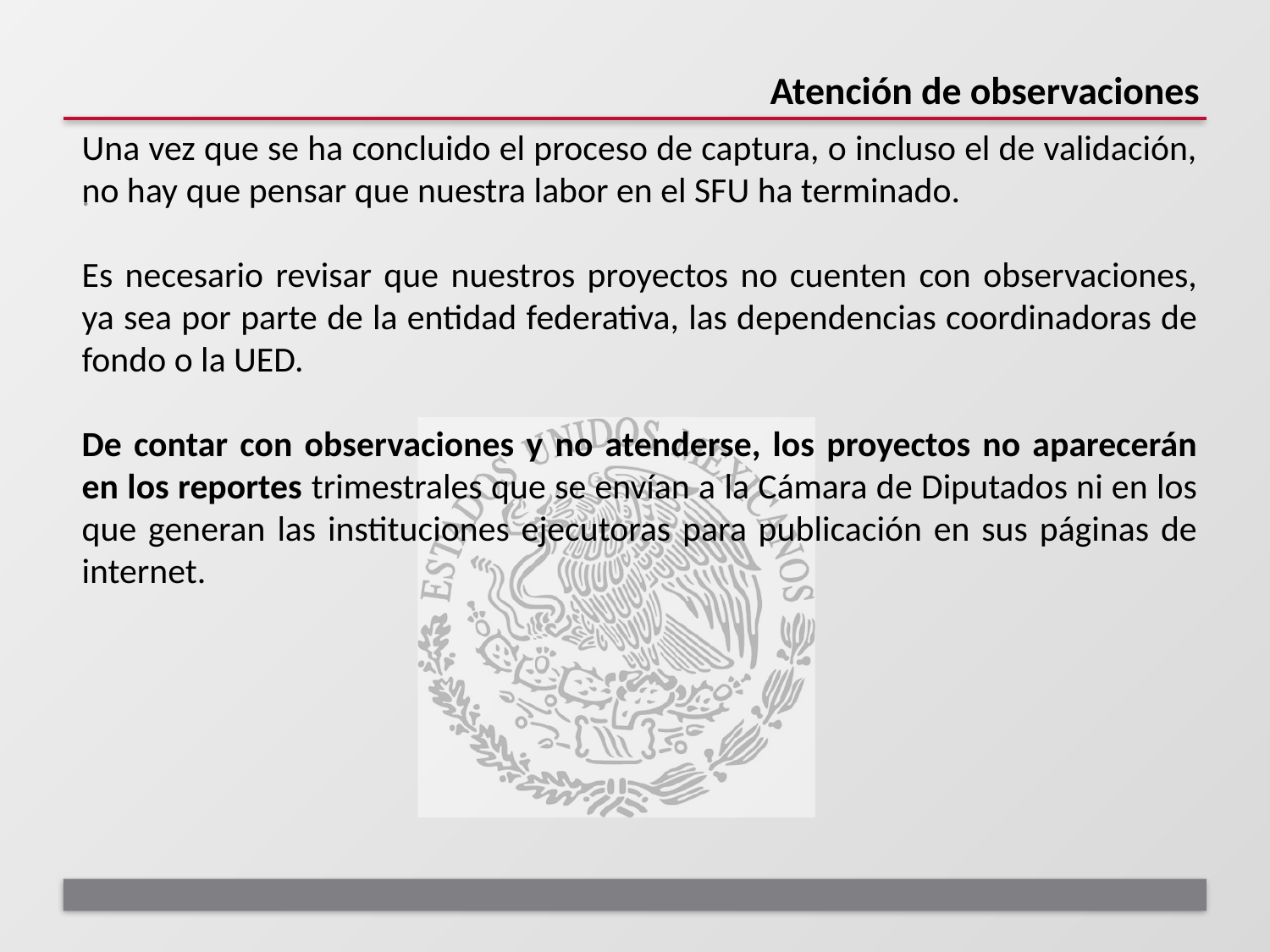

Atención de observaciones
Una vez que se ha concluido el proceso de captura, o incluso el de validación, no hay que pensar que nuestra labor en el SFU ha terminado.

Es necesario revisar que nuestros proyectos no cuenten con observaciones, ya sea por parte de la entidad federativa, las dependencias coordinadoras de fondo o la UED.

De contar con observaciones y no atenderse, los proyectos no aparecerán en los reportes trimestrales que se envían a la Cámara de Diputados ni en los que generan las instituciones ejecutoras para publicación en sus páginas de internet.

.